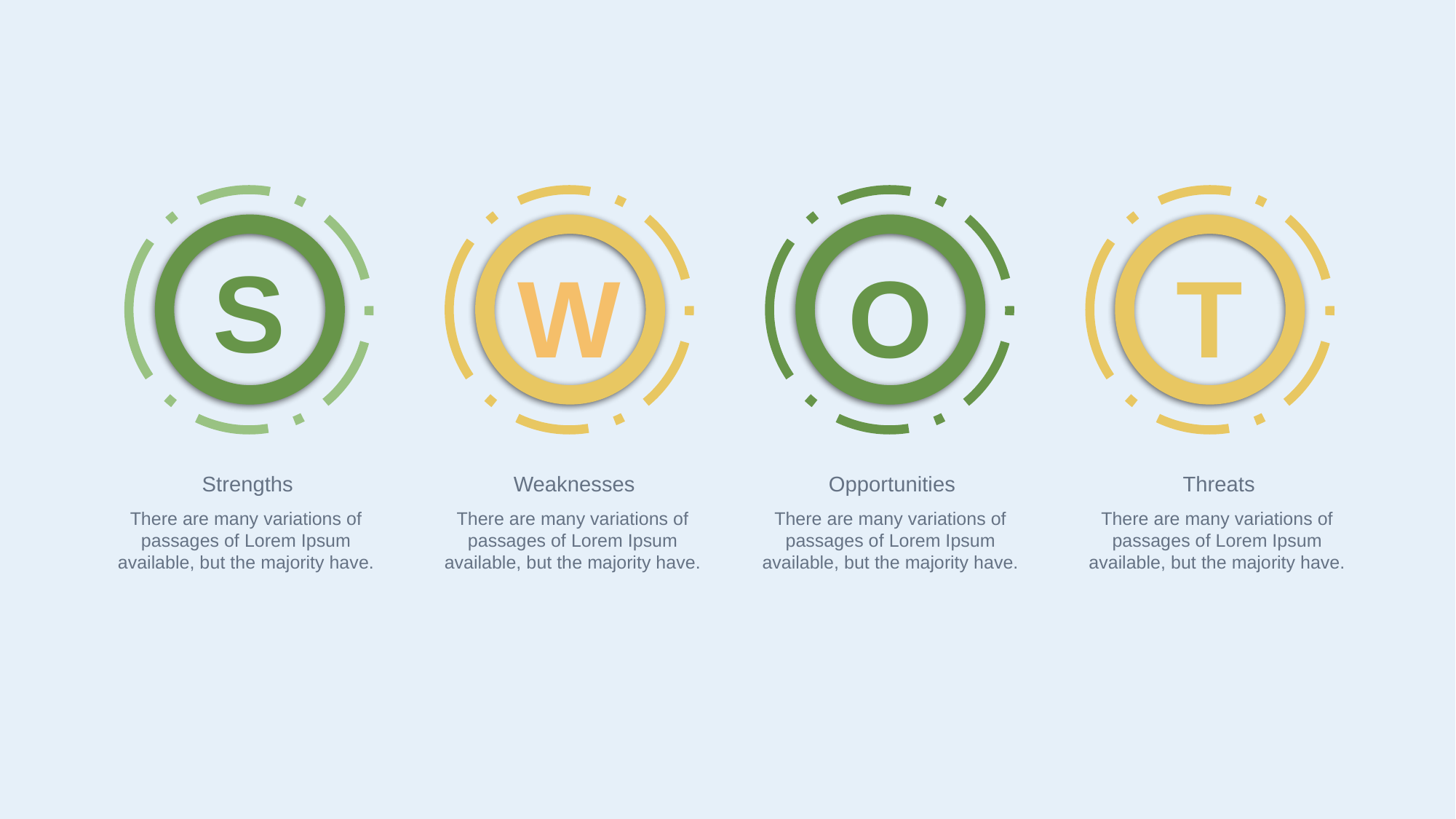

S
W
O
T
Strengths
Weaknesses
Opportunities
Threats
There are many variations of passages of Lorem Ipsum available, but the majority have.

There are many variations of passages of Lorem Ipsum available, but the majority have.

There are many variations of passages of Lorem Ipsum available, but the majority have.

There are many variations of passages of Lorem Ipsum available, but the majority have.